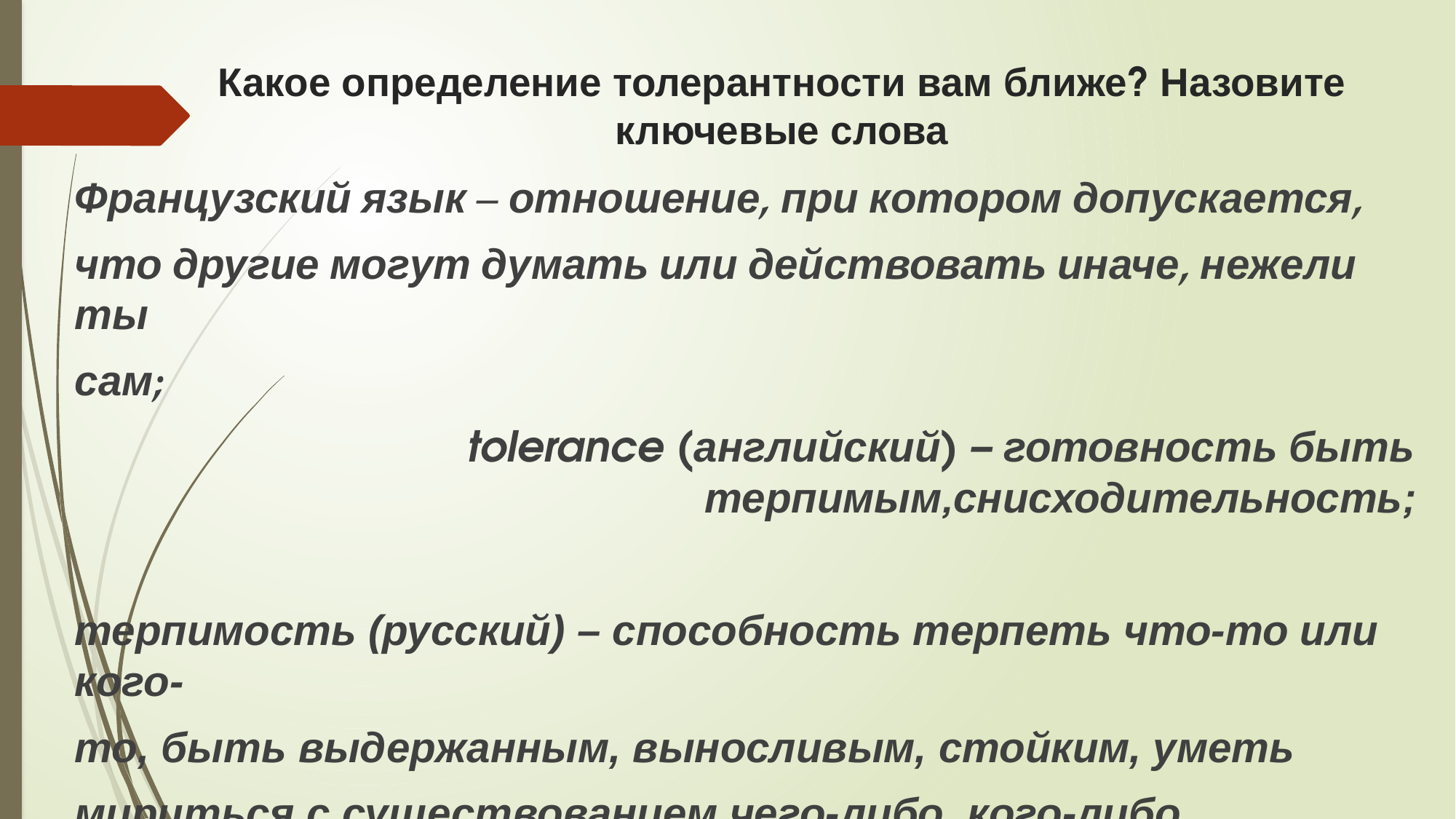

# Какое определение толерантности вам ближе? Назовите ключевые слова
Французский язык – отношение, при котором допускается,
что другие могут думать или действовать иначе, нежели ты
сам;
                        tolerance (английский) – готовность быть терпимым,снисходительность;

терпимость (русский) – способность терпеть что-то или кого-
то, быть выдержанным, выносливым, стойким, уметь
мириться с существованием чего-либо, кого-либо, считаться
с мнением других, быть снисходительным.